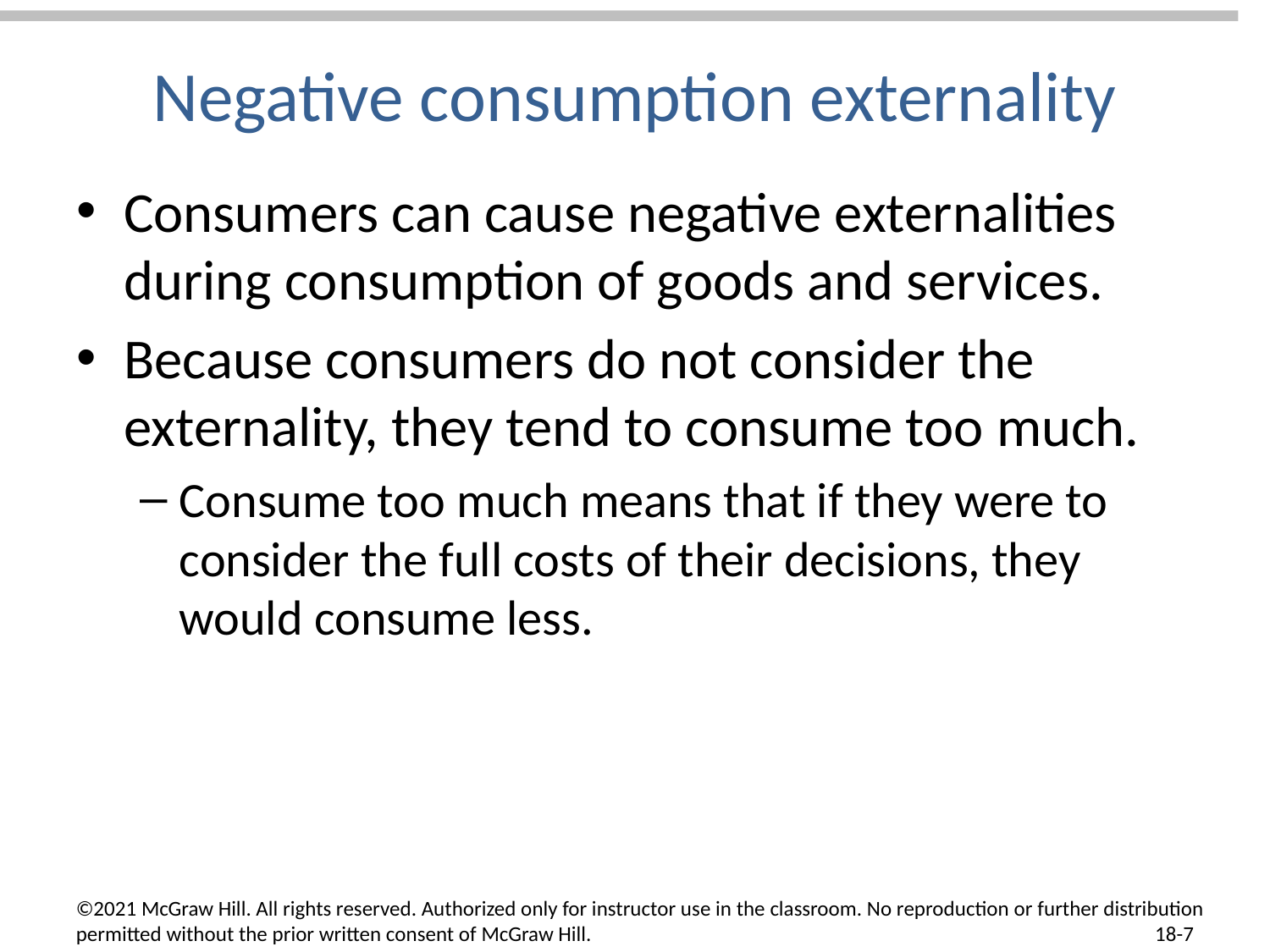

# Negative consumption externality
Consumers can cause negative externalities during consumption of goods and services.
Because consumers do not consider the externality, they tend to consume too much.
Consume too much means that if they were to consider the full costs of their decisions, they would consume less.